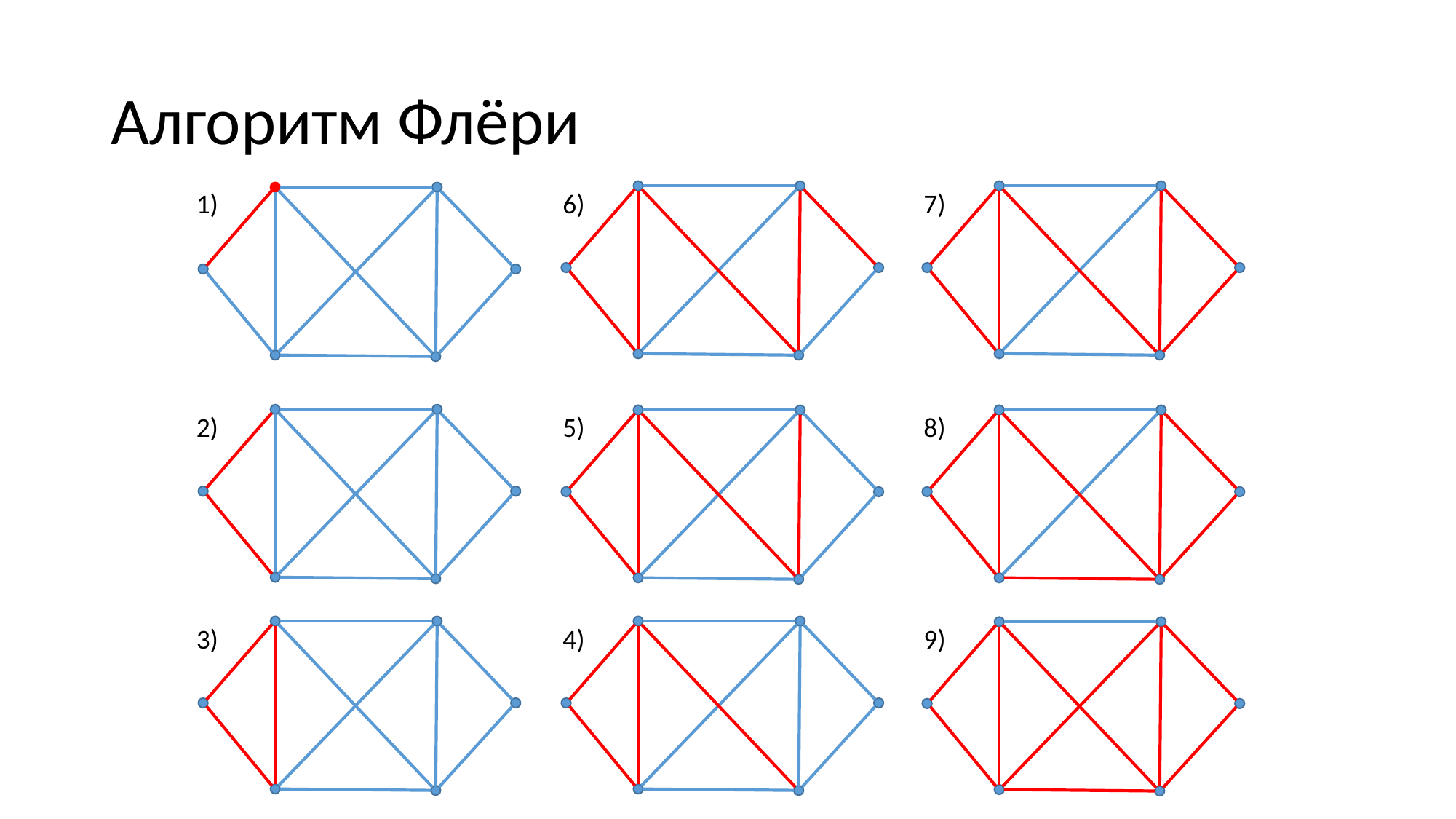

# Алгоритм Флёри
1)
6)

7)

2)

5)
8)

3)

4)

9)